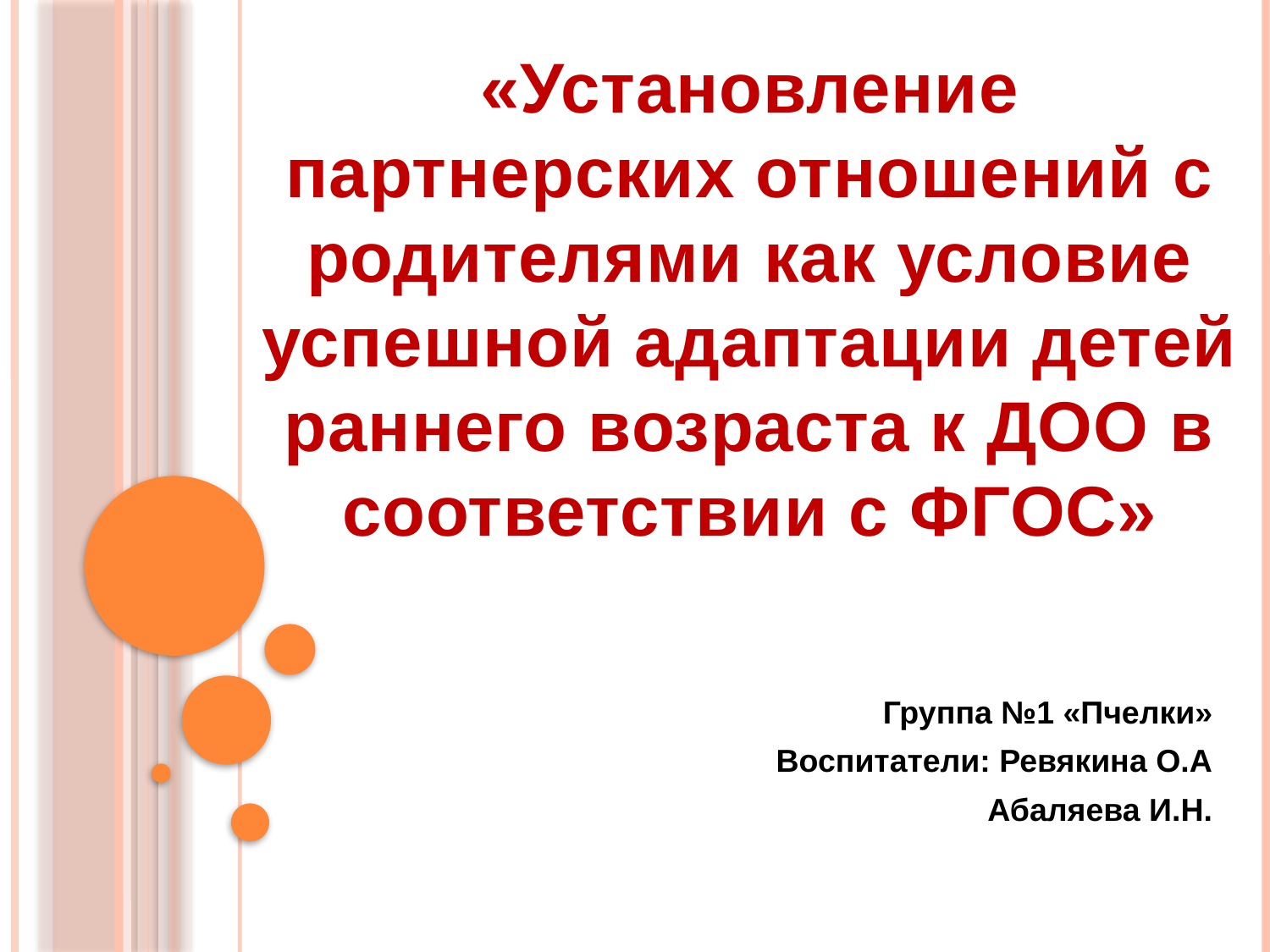

«Установление партнерских отношений с родителями как условие успешной адаптации детей раннего возраста к ДОО в соответствии с ФГОС»
Группа №1 «Пчелки»
Воспитатели: Ревякина О.А
  Абаляева И.Н.